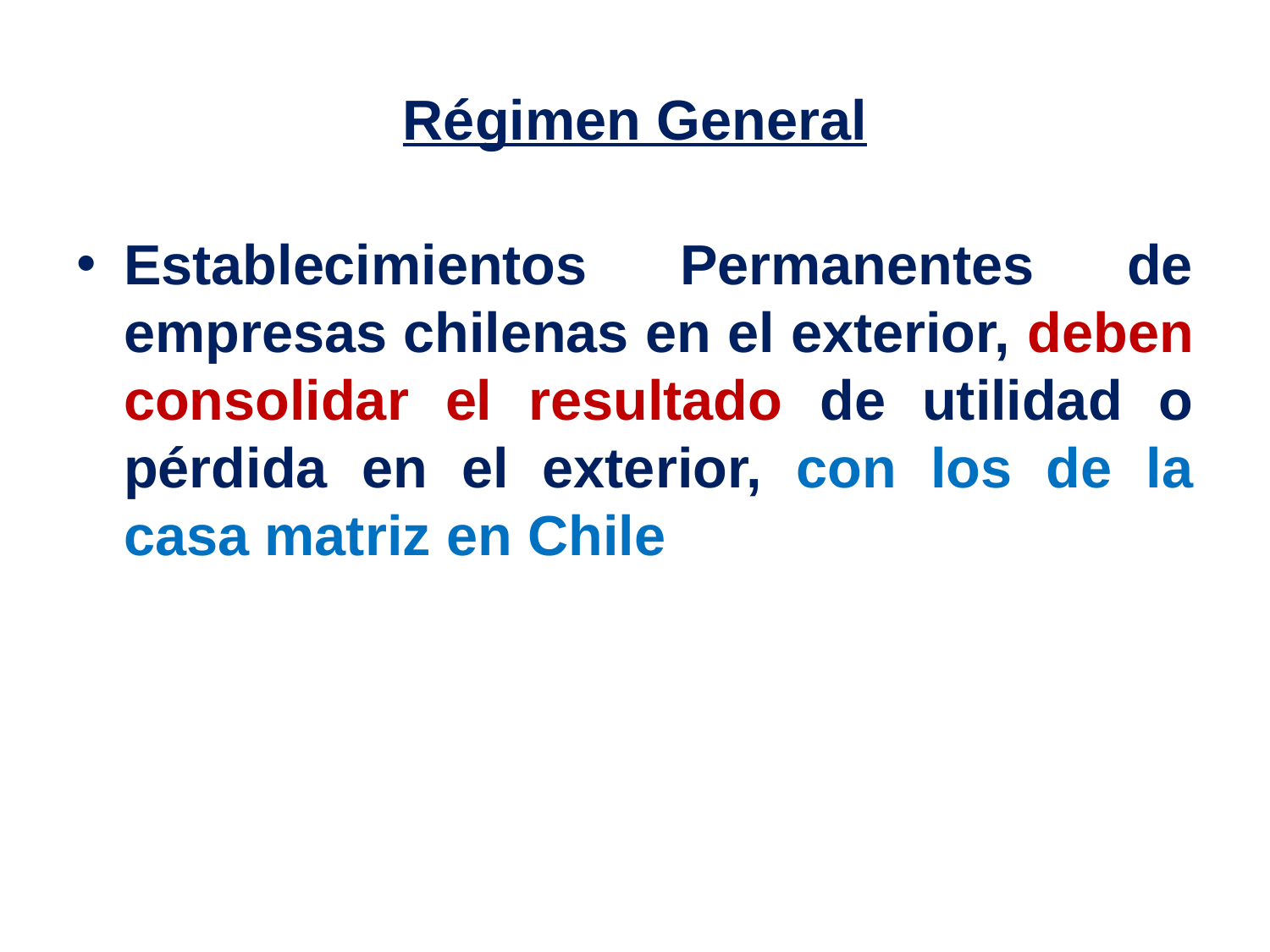

# Régimen General
Establecimientos Permanentes de empresas chilenas en el exterior, deben consolidar el resultado de utilidad o pérdida en el exterior, con los de la casa matriz en Chile